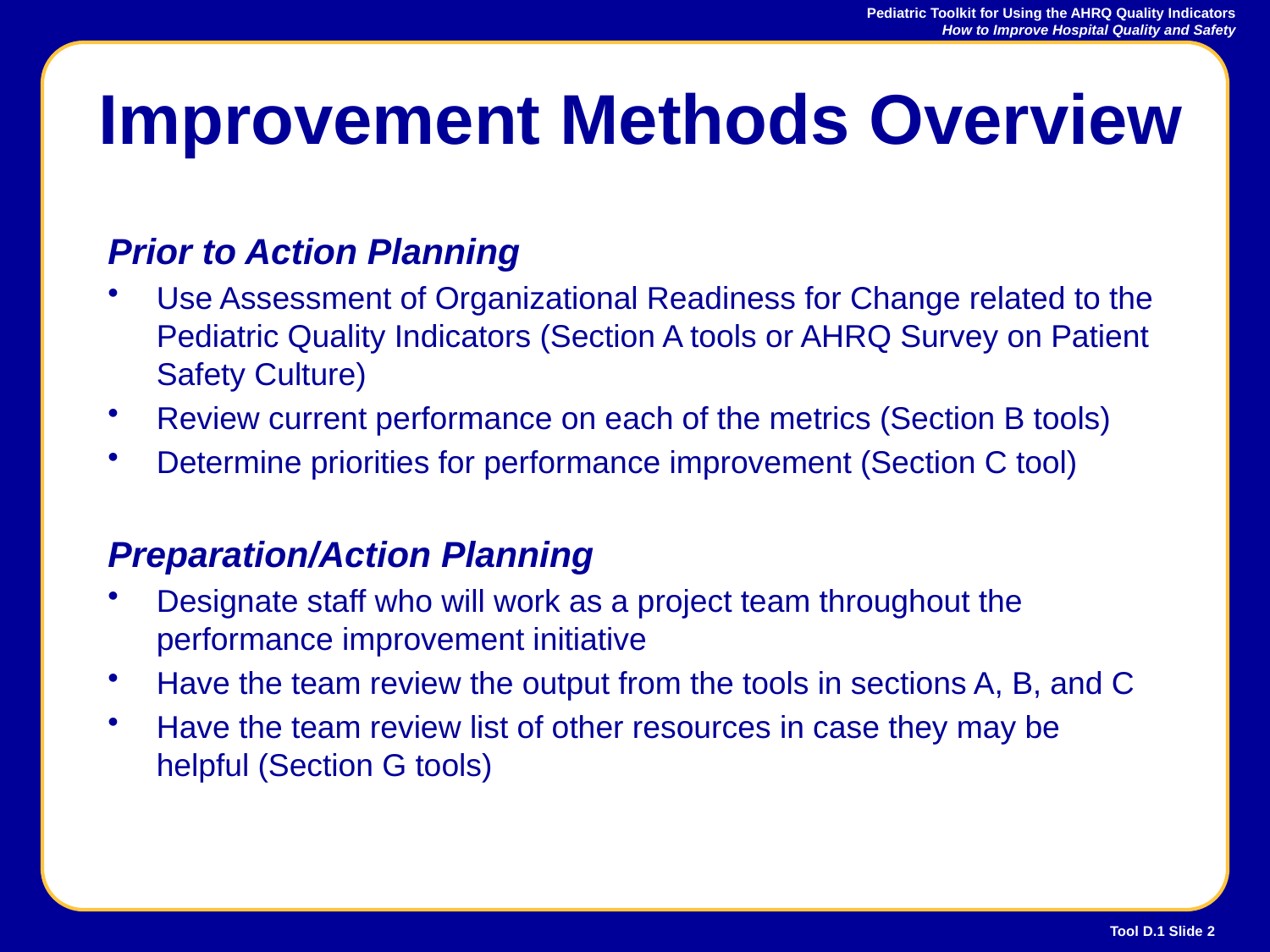

# Improvement Methods Overview
Prior to Action Planning
Use Assessment of Organizational Readiness for Change related to the Pediatric Quality Indicators (Section A tools or AHRQ Survey on Patient Safety Culture)
Review current performance on each of the metrics (Section B tools)
Determine priorities for performance improvement (Section C tool)

Preparation/Action Planning
Designate staff who will work as a project team throughout the performance improvement initiative
Have the team review the output from the tools in sections A, B, and C
Have the team review list of other resources in case they may be helpful (Section G tools)